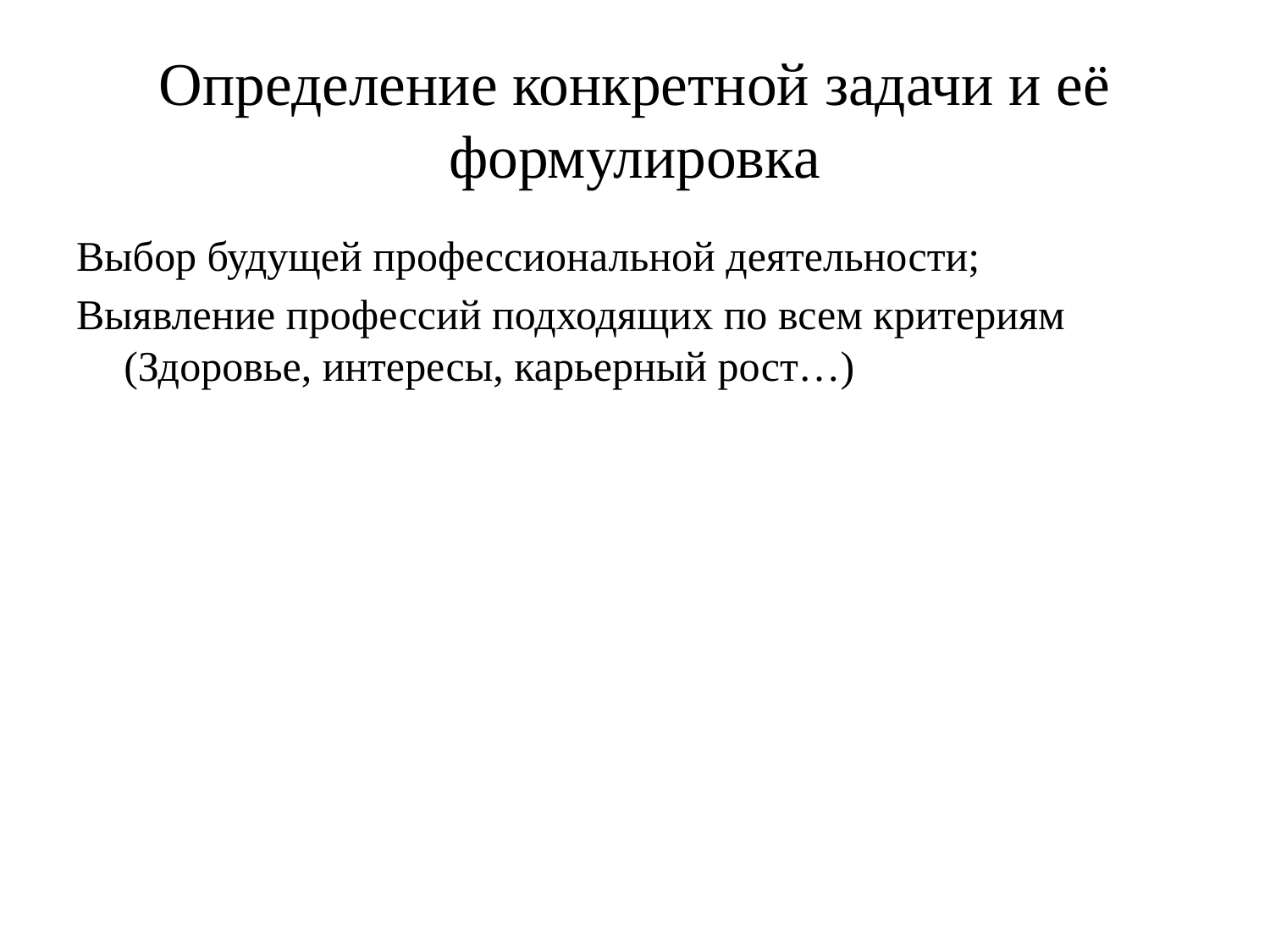

# Определение конкретной задачи и её формулировка
Выбор будущей профессиональной деятельности;
Выявление профессий подходящих по всем критериям (Здоровье, интересы, карьерный рост…)